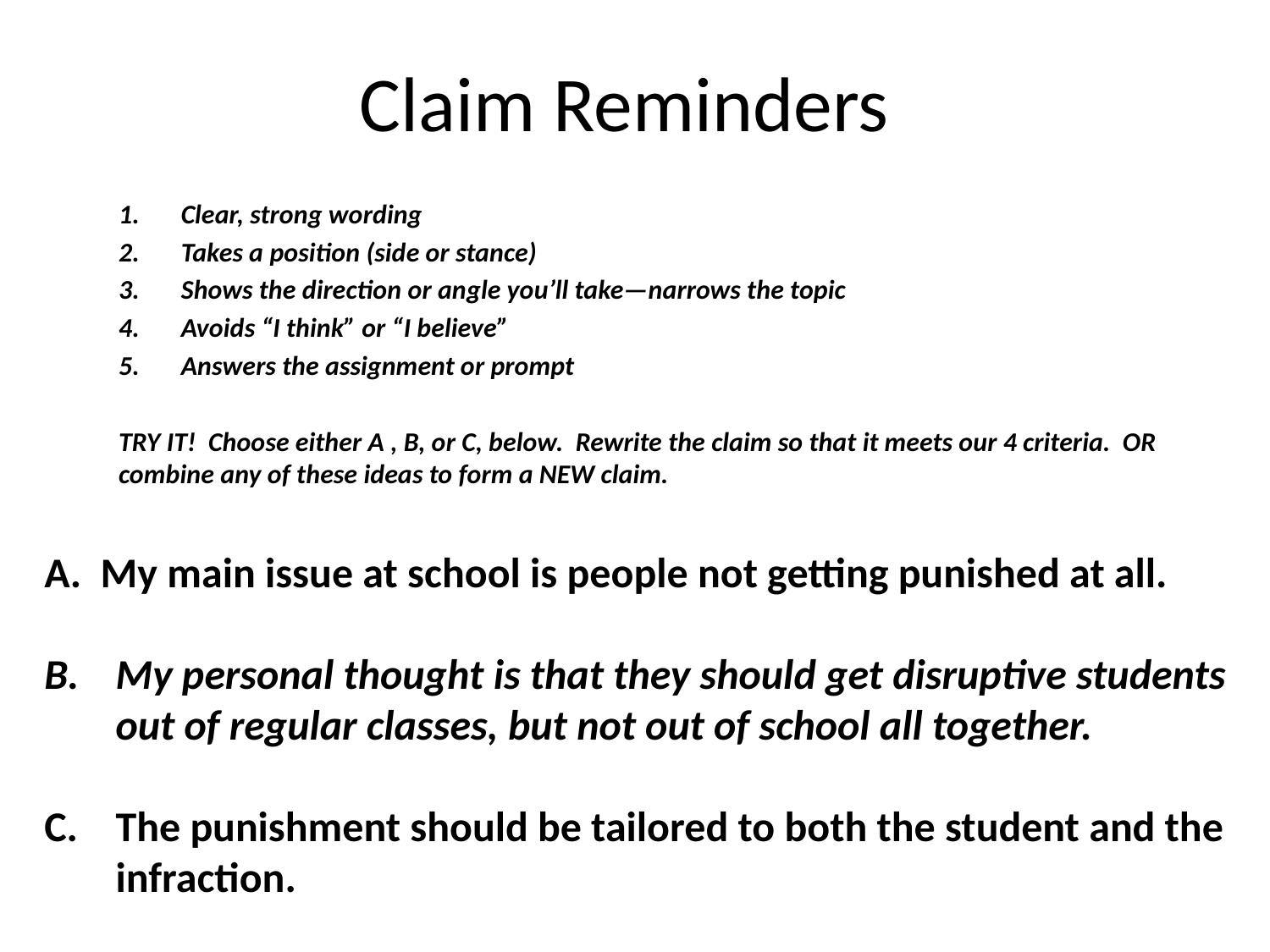

# Claim Reminders
Clear, strong wording
Takes a position (side or stance)
Shows the direction or angle you’ll take—narrows the topic
Avoids “I think” or “I believe”
Answers the assignment or prompt

TRY IT!  Choose either A , B, or C, below.  Rewrite the claim so that it meets our 4 criteria.  OR combine any of these ideas to form a NEW claim.
A.  My main issue at school is people not getting punished at all.

My personal thought is that they should get disruptive students out of regular classes, but not out of school all together.

The punishment should be tailored to both the student and the infraction.